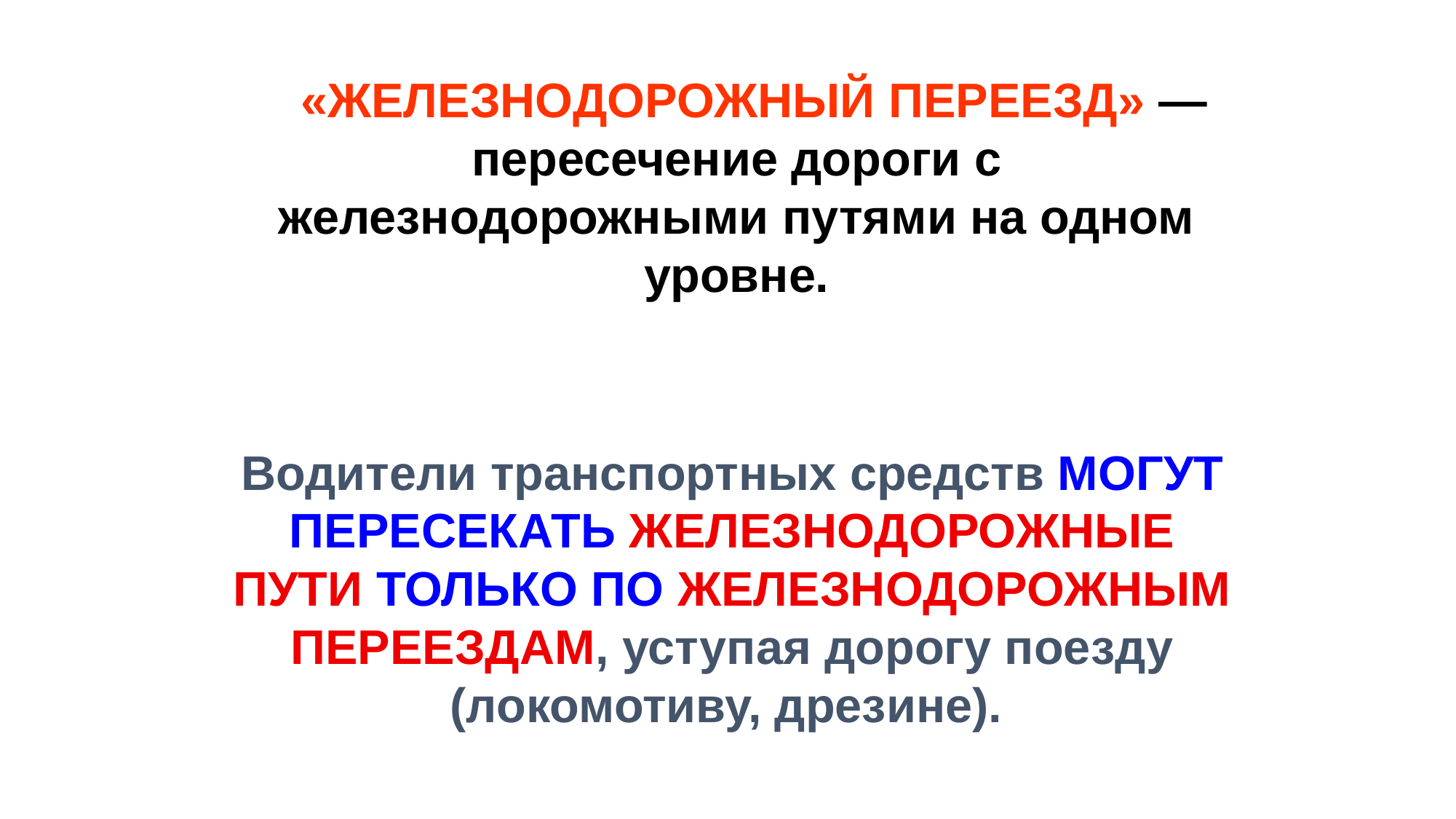

«ЖЕЛЕЗНОДОРОЖНЫЙ ПЕРЕЕЗД» — пересечение дороги с железнодорожными путями на одном уровне.
Водители транспортных средств МОГУТ ПЕРЕСЕКАТЬ ЖЕЛЕЗНОДОРОЖНЫЕ ПУТИ ТОЛЬКО ПО ЖЕЛЕЗНОДОРОЖНЫМ ПЕРЕЕЗДАМ, уступая дорогу поезду (локомотиву, дрезине).